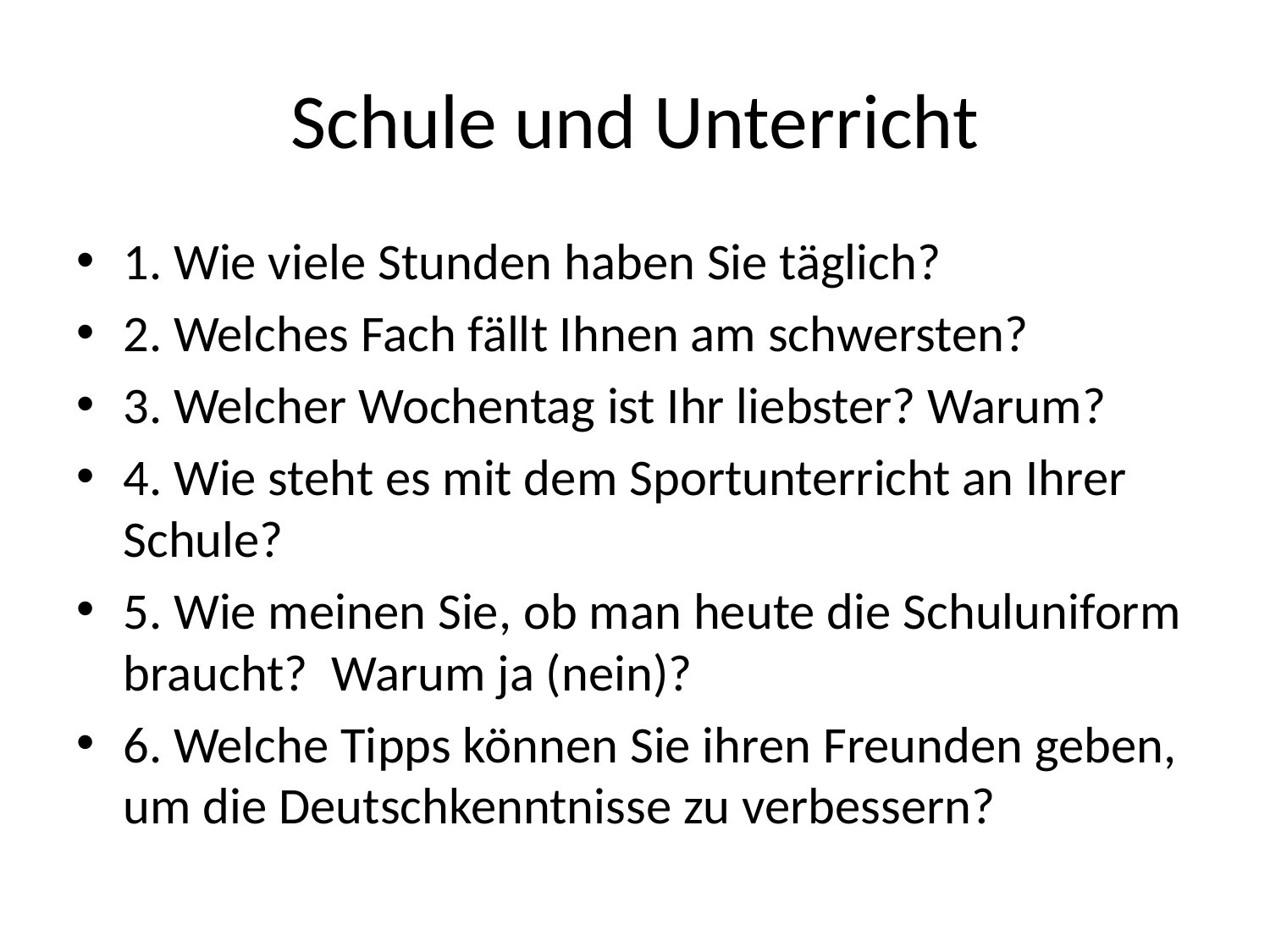

# Schule und Unterricht
1. Wie viele Stunden haben Sie täglich?
2. Welches Fach fällt Ihnen am schwersten?
3. Welcher Wochentag ist Ihr liebster? Warum?
4. Wie steht es mit dem Sportunterricht an Ihrer Schule?
5. Wie meinen Sie, ob man heute die Schuluniform braucht?  Warum ja (nein)?
6. Welche Tipps können Sie ihren Freunden geben, um die Deutschkenntnisse zu verbessern?